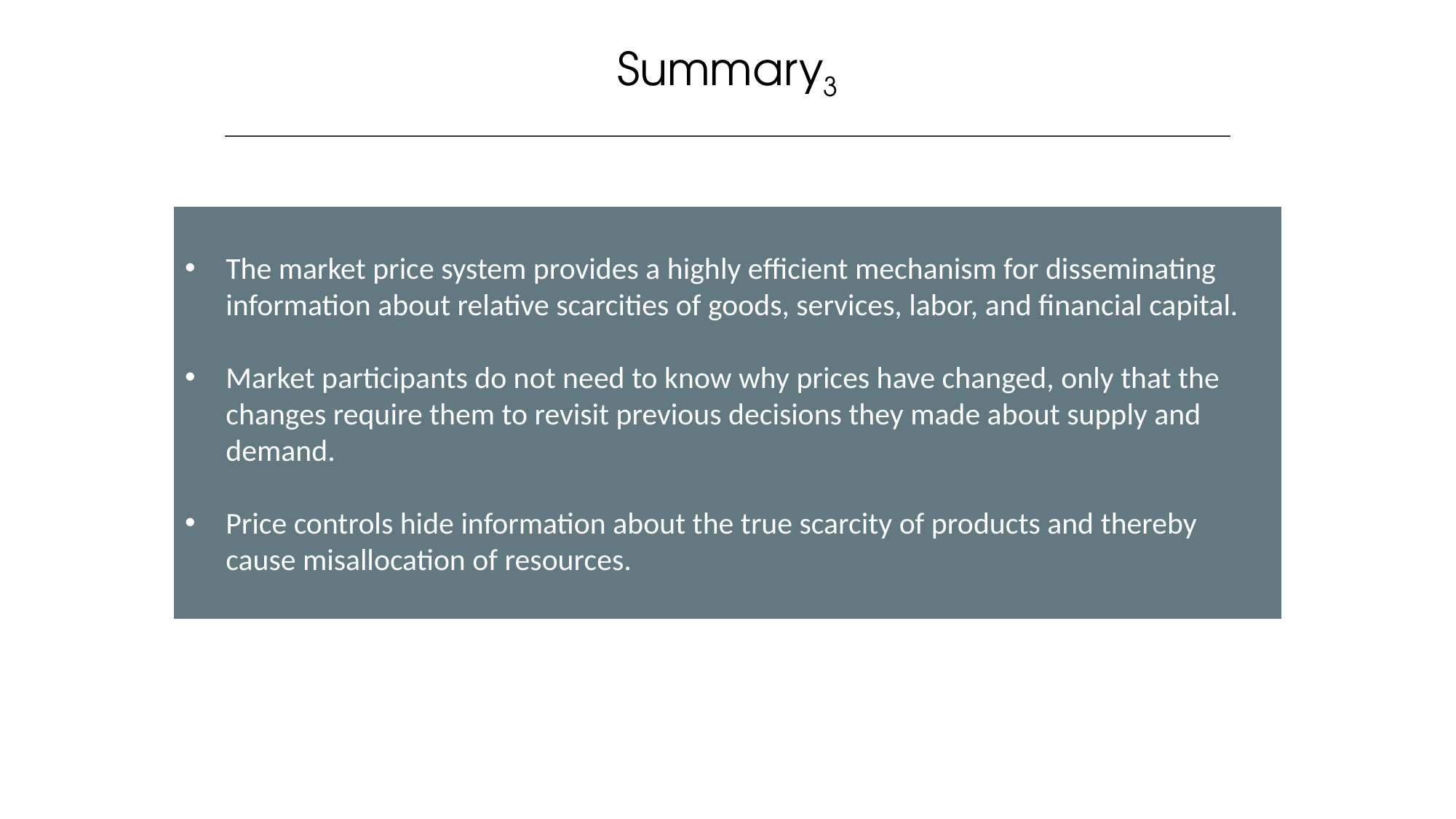

Summary3

The market price system provides a highly efficient mechanism for disseminating information about relative scarcities of goods, services, labor, and financial capital.

Market participants do not need to know why prices have changed, only that the changes require them to revisit previous decisions they made about supply and demand.

Price controls hide information about the true scarcity of products and thereby cause misallocation of resources.